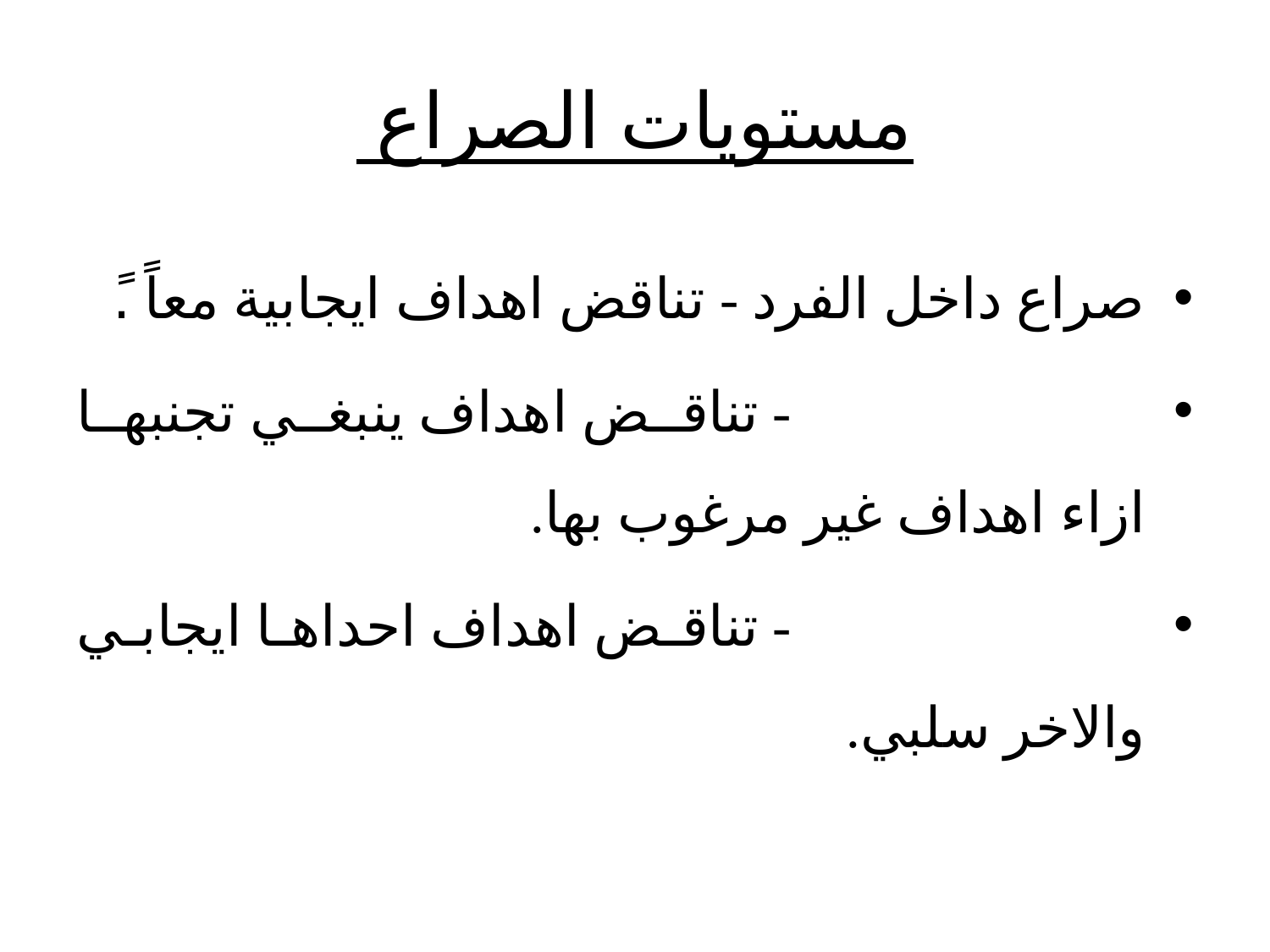

# مستويات الصراع
صراع داخل الفرد - تناقض اهداف ايجابية معاً .ً
                         - تناقض اهداف ينبغي تجنبها ازاء اهداف غير مرغوب بها.
                         - تناقض اهداف احداها ايجابي والاخر سلبي.